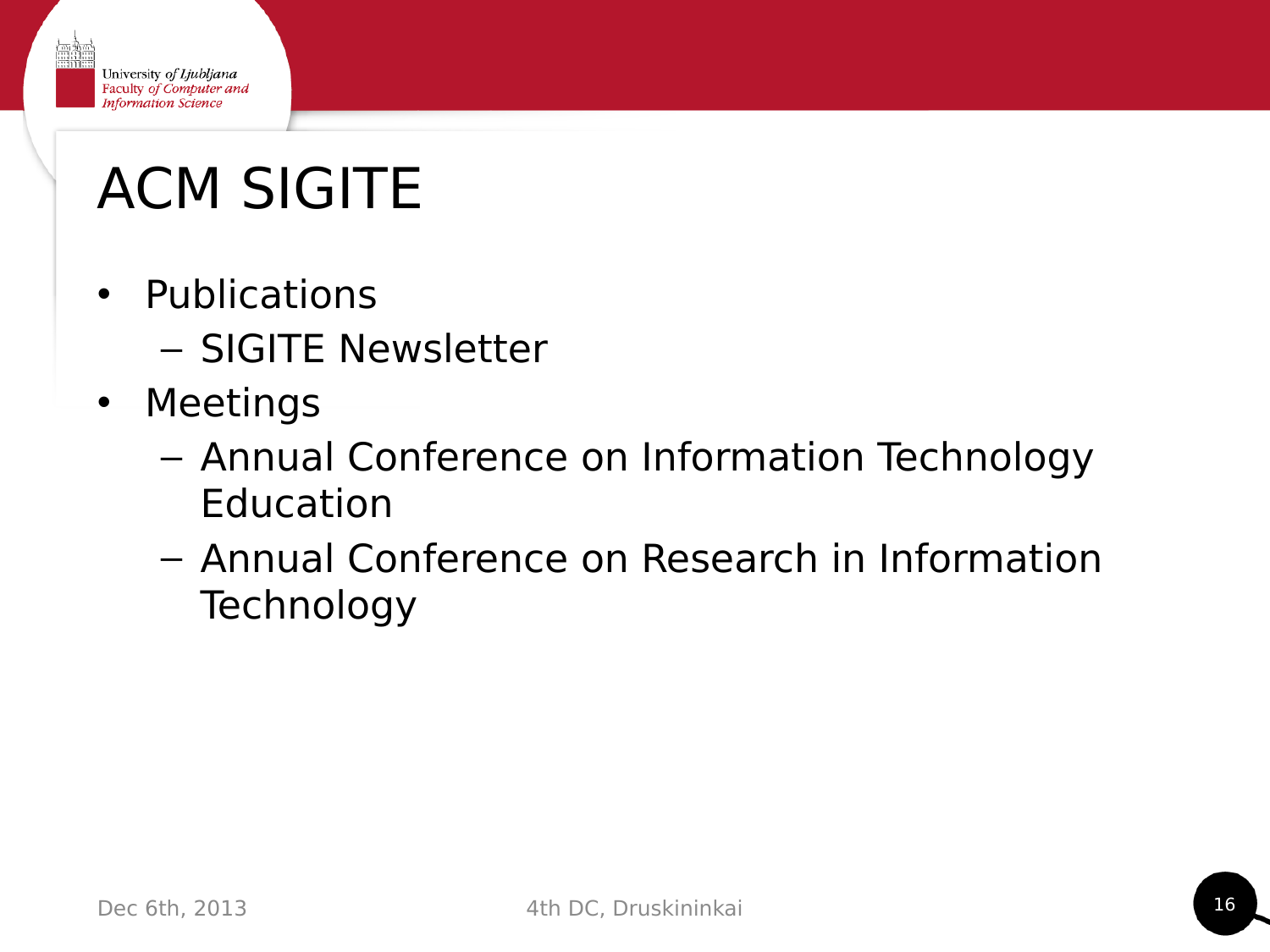

# ACM SIGITE
Publications
SIGITE Newsletter
Meetings
Annual Conference on Information Technology Education
Annual Conference on Research in Information Technology
16
Dec 6th, 2013
4th DC, Druskininkai